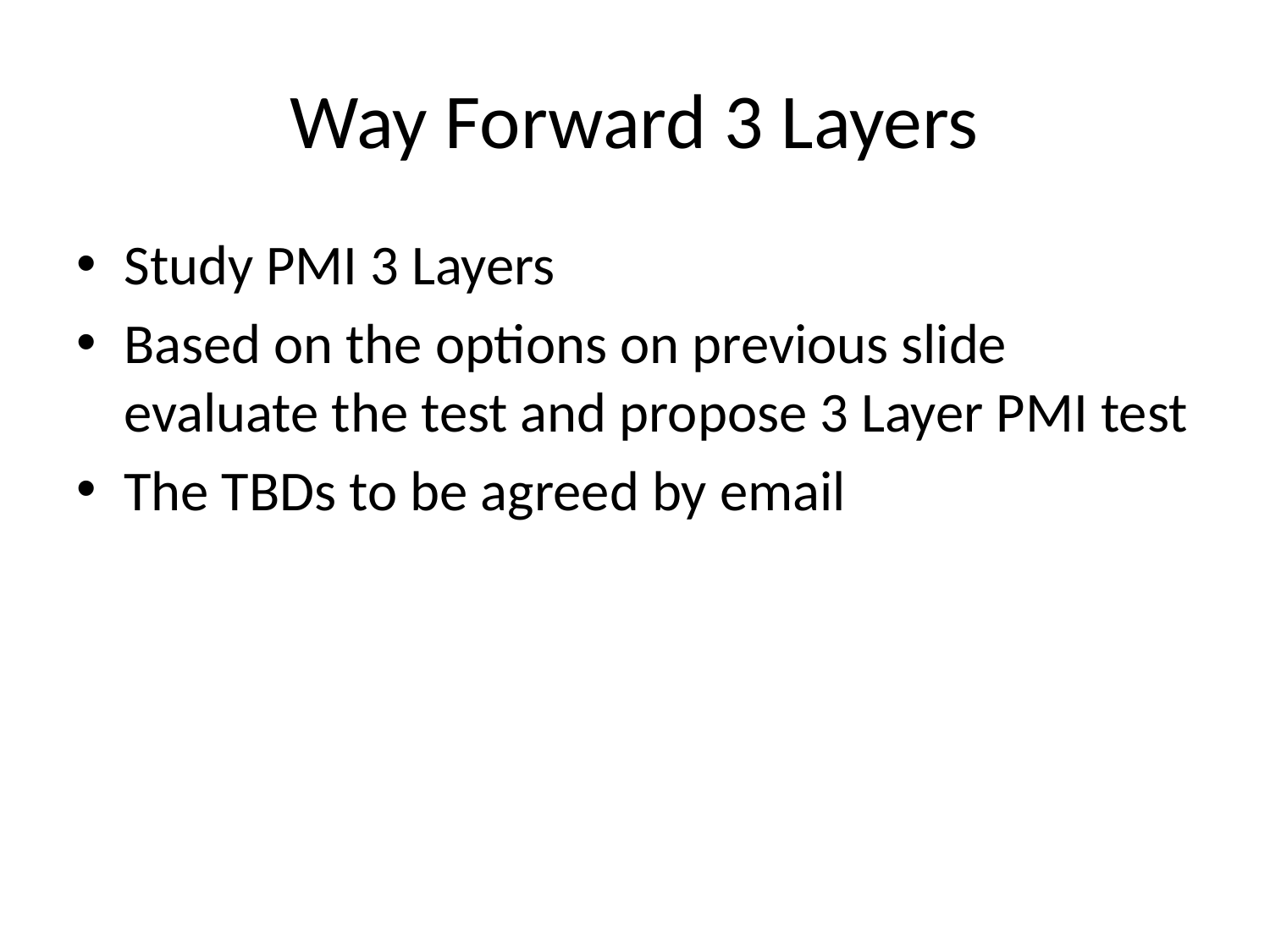

# Way Forward 3 Layers
Study PMI 3 Layers
Based on the options on previous slide evaluate the test and propose 3 Layer PMI test
The TBDs to be agreed by email